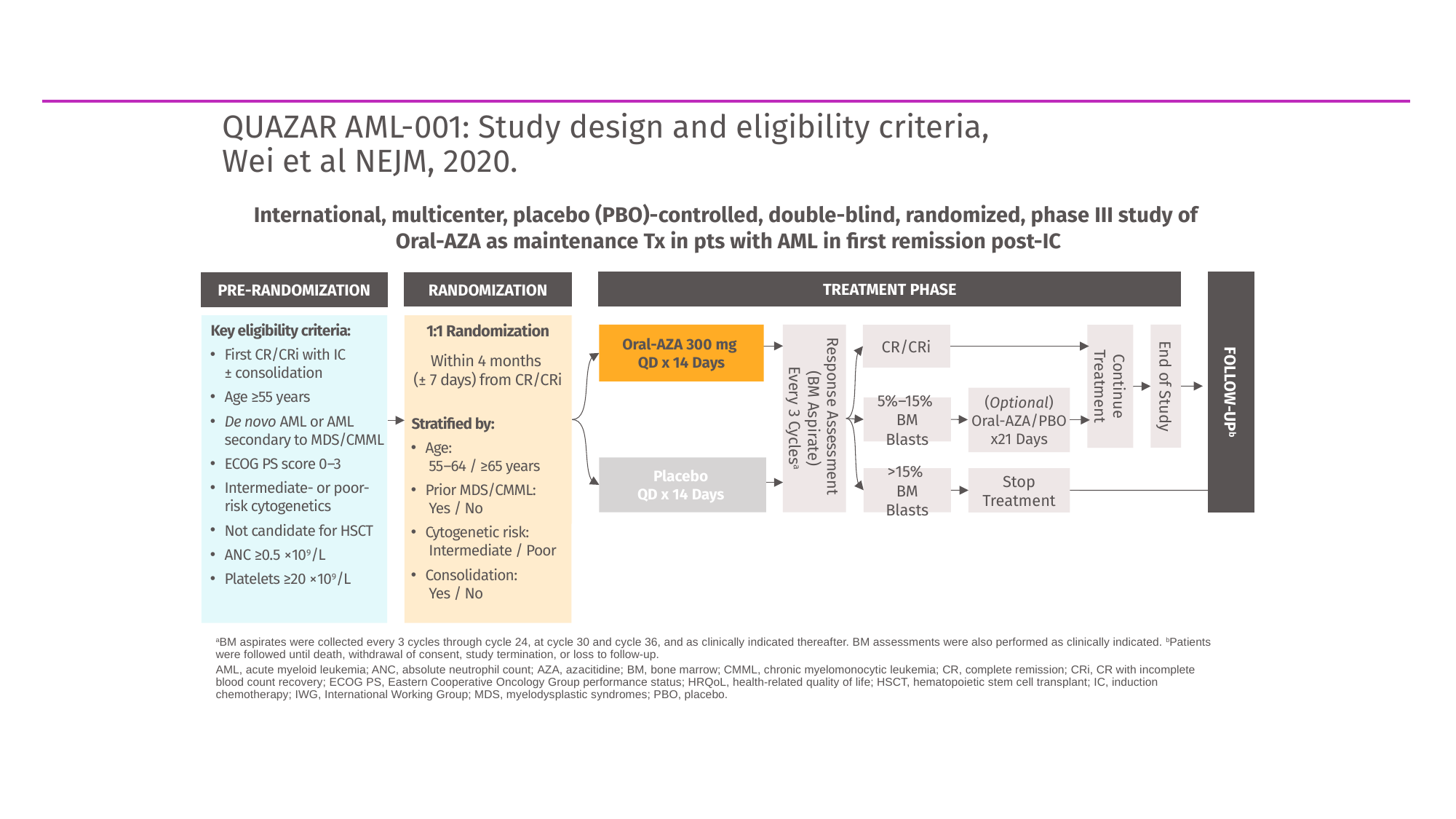

# QUAZAR AML-001: Study design and eligibility criteria, Wei et al NEJM, 2020.
International, multicenter, placebo (PBO)-controlled, double-blind, randomized, phase III study of
Oral-AZA as maintenance Tx in pts with AML in first remission post-IC

TREATMENT PHASE
PRE-RANDOMIZATION
RANDOMIZATION
1:1 Randomization
Within 4 months
(± 7 days) from CR/CRi

Stratified by:
Age:
 55–64 / ≥65 years
Prior MDS/CMML:
 Yes / No
Cytogenetic risk:
 Intermediate / Poor
Consolidation:
 Yes / No

Key eligibility criteria:
First CR/CRi with IC
± consolidation
Age ≥55 years
De novo AML or AML secondary to MDS/CMML
ECOG PS score 0–3
Intermediate- or poor-risk cytogenetics
Not candidate for HSCT
ANC ≥0.5 ×109/L
Platelets ≥20 ×109/L
Oral-AZA 300 mg
QD x 14 Days
Response Assessment
(BM Aspirate)
Every 3 Cyclesa
CR/CRi
Continue Treatment
FOLLOW-UPb
End of Study
5%–15%
BM Blasts
28-day cycles

(Optional)
Oral-AZA/PBO x21 Days

>15%
BM Blasts
Placebo
QD x 14 Days
Stop Treatment
aBM aspirates were collected every 3 cycles through cycle 24, at cycle 30 and cycle 36, and as clinically indicated thereafter. BM assessments were also performed as clinically indicated. bPatients were followed until death, withdrawal of consent, study termination, or loss to follow-up.
AML, acute myeloid leukemia; ANC, absolute neutrophil count; AZA, azacitidine; BM, bone marrow; CMML, chronic myelomonocytic leukemia; CR, complete remission; CRi, CR with incomplete blood count recovery; ECOG PS, Eastern Cooperative Oncology Group performance status; HRQoL, health-related quality of life; HSCT, hematopoietic stem cell transplant; IC, induction chemotherapy; IWG, International Working Group; MDS, myelodysplastic syndromes; PBO, placebo.